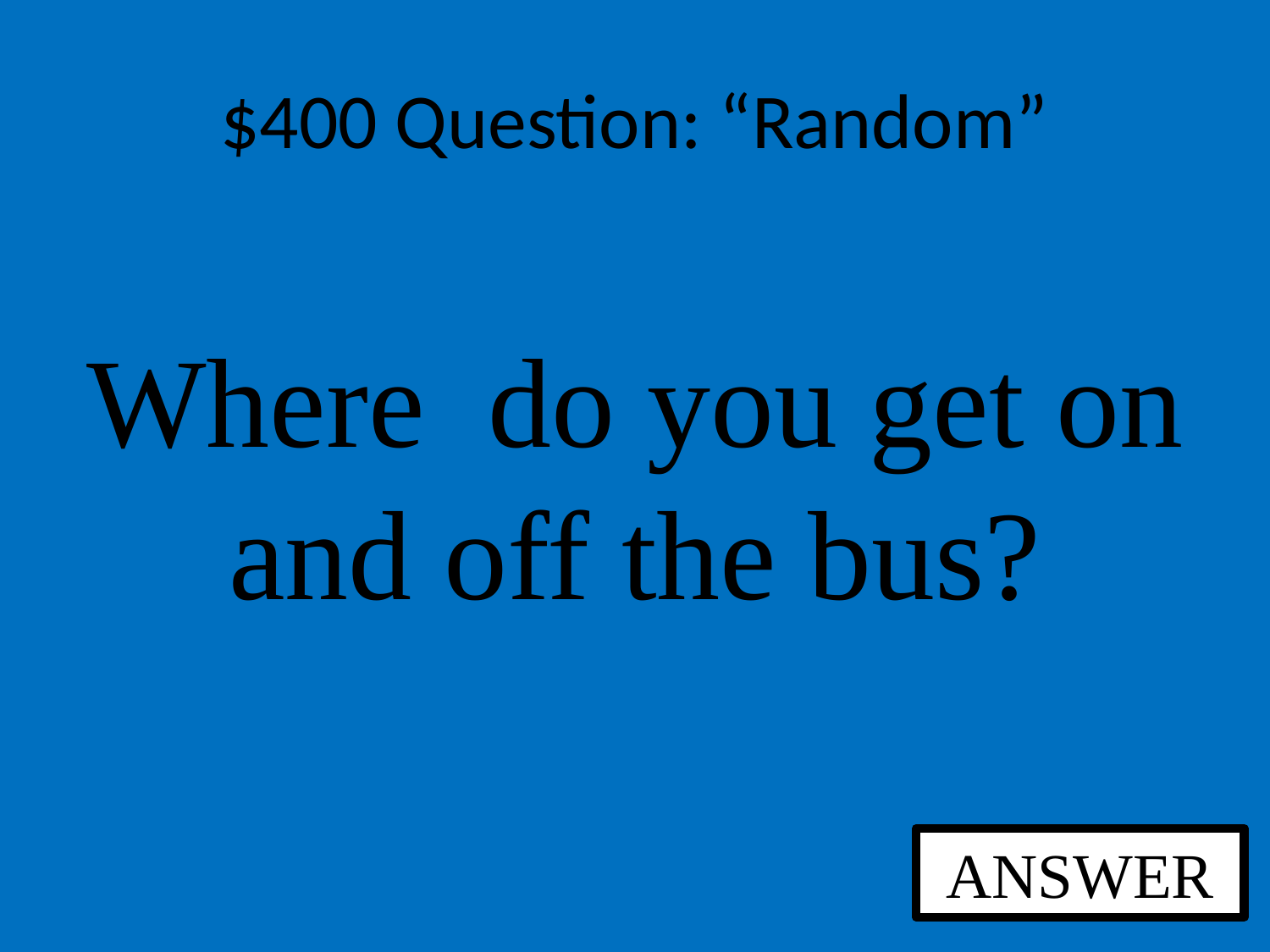

# $400 Question: “Random”
Where  do you get on and off the bus?
ANSWER